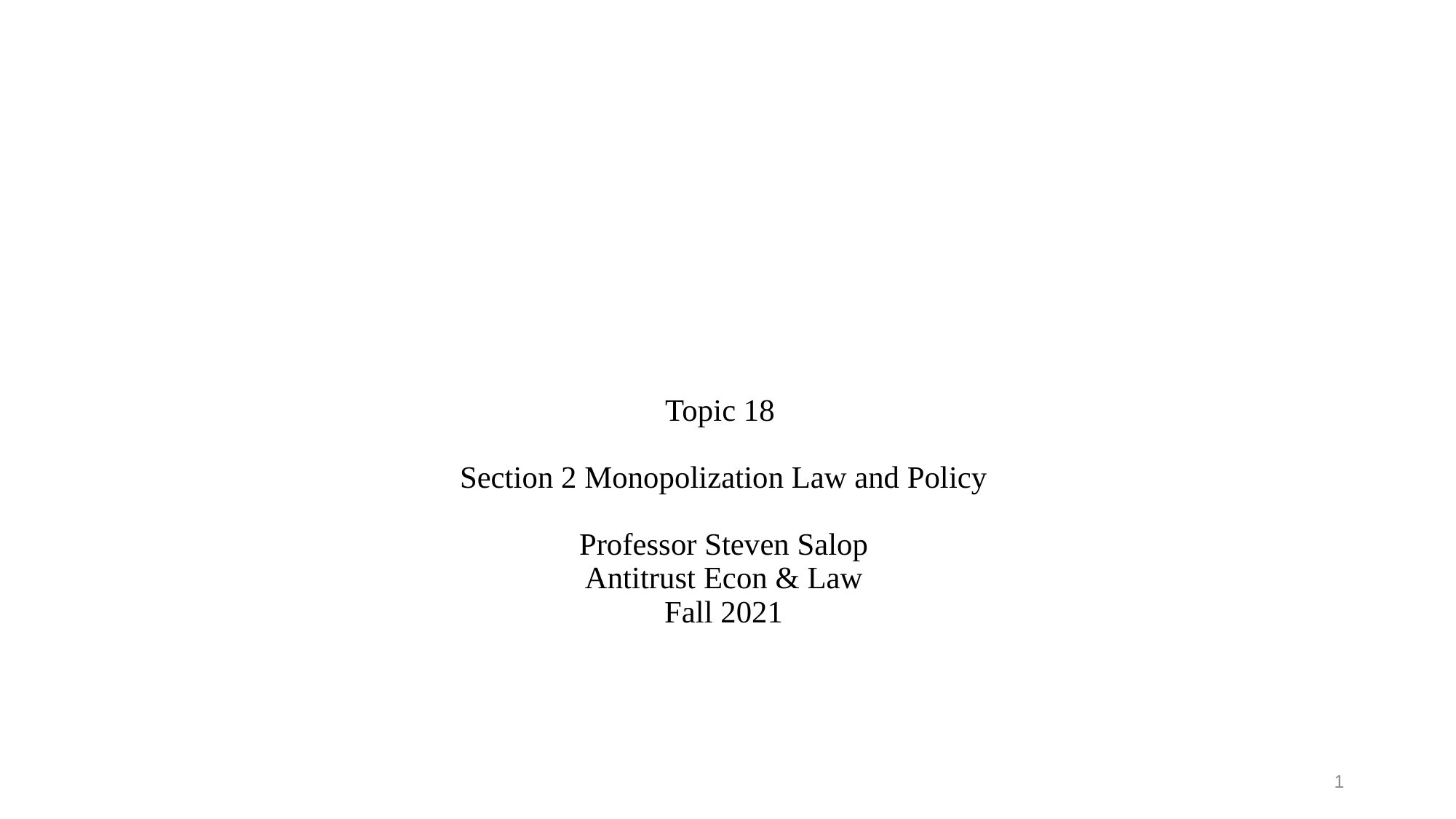

# Topic 18 Section 2 Monopolization Law and Policy Professor Steven Salop Antitrust Econ & Law Fall 2021
1